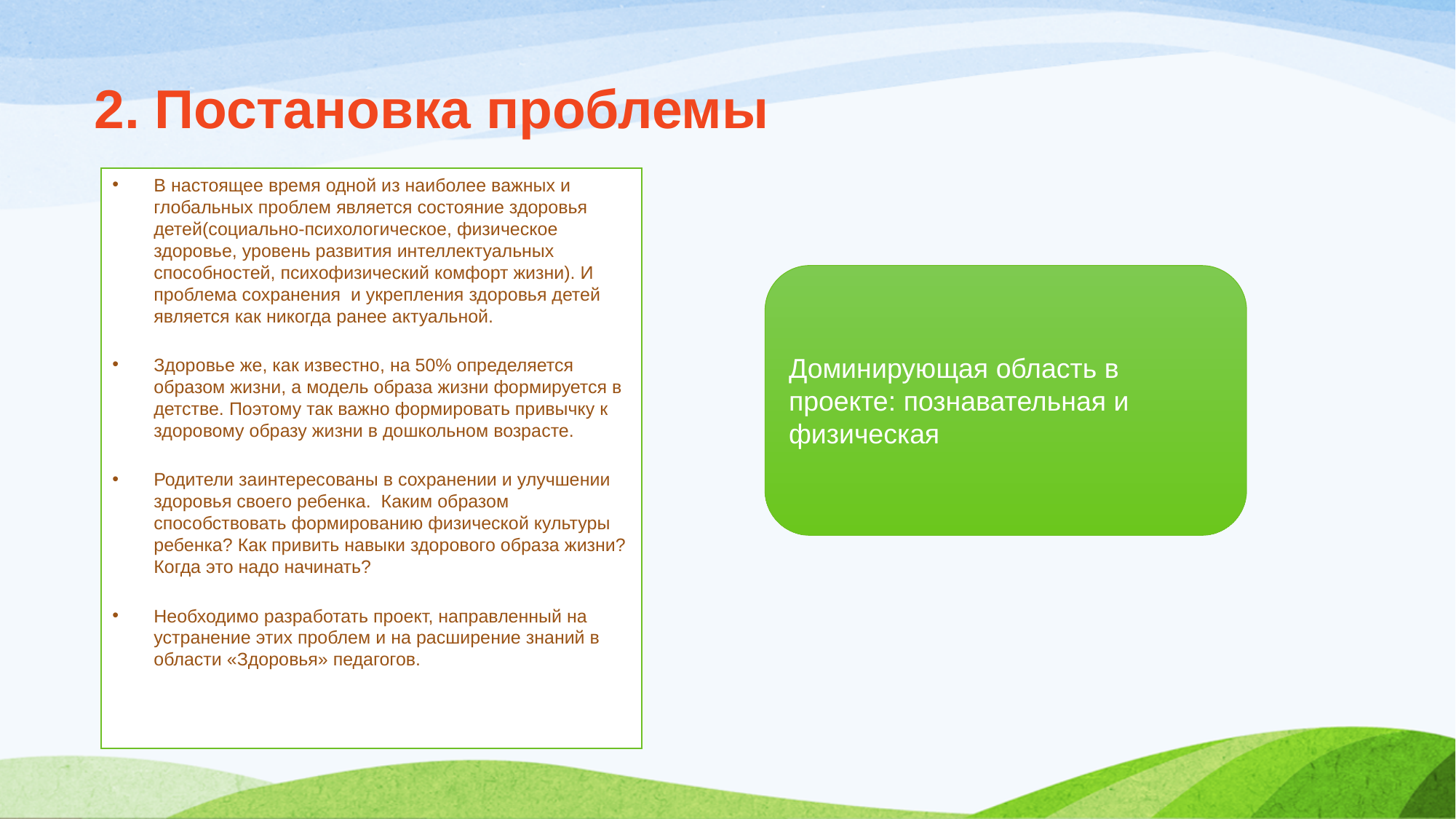

# 2. Постановка проблемы
В настоящее время одной из наиболее важных и глобальных проблем является состояние здоровья детей(социально-психологическое, физическое здоровье, уровень развития интеллектуальных способностей, психофизический комфорт жизни). И проблема сохранения  и укрепления здоровья детей является как никогда ранее актуальной.
Здоровье же, как известно, на 50% определяется образом жизни, а модель образа жизни формируется в детстве. Поэтому так важно формировать привычку к здоровому образу жизни в дошкольном возрасте.
Родители заинтересованы в сохранении и улучшении здоровья своего ребенка.  Каким образом способствовать формированию физической культуры ребенка? Как привить навыки здорового образа жизни? Когда это надо начинать?
Необходимо разработать проект, направленный на устранение этих проблем и на расширение знаний в области «Здоровья» педагогов.
Доминирующая область в проекте: познавательная и физическая